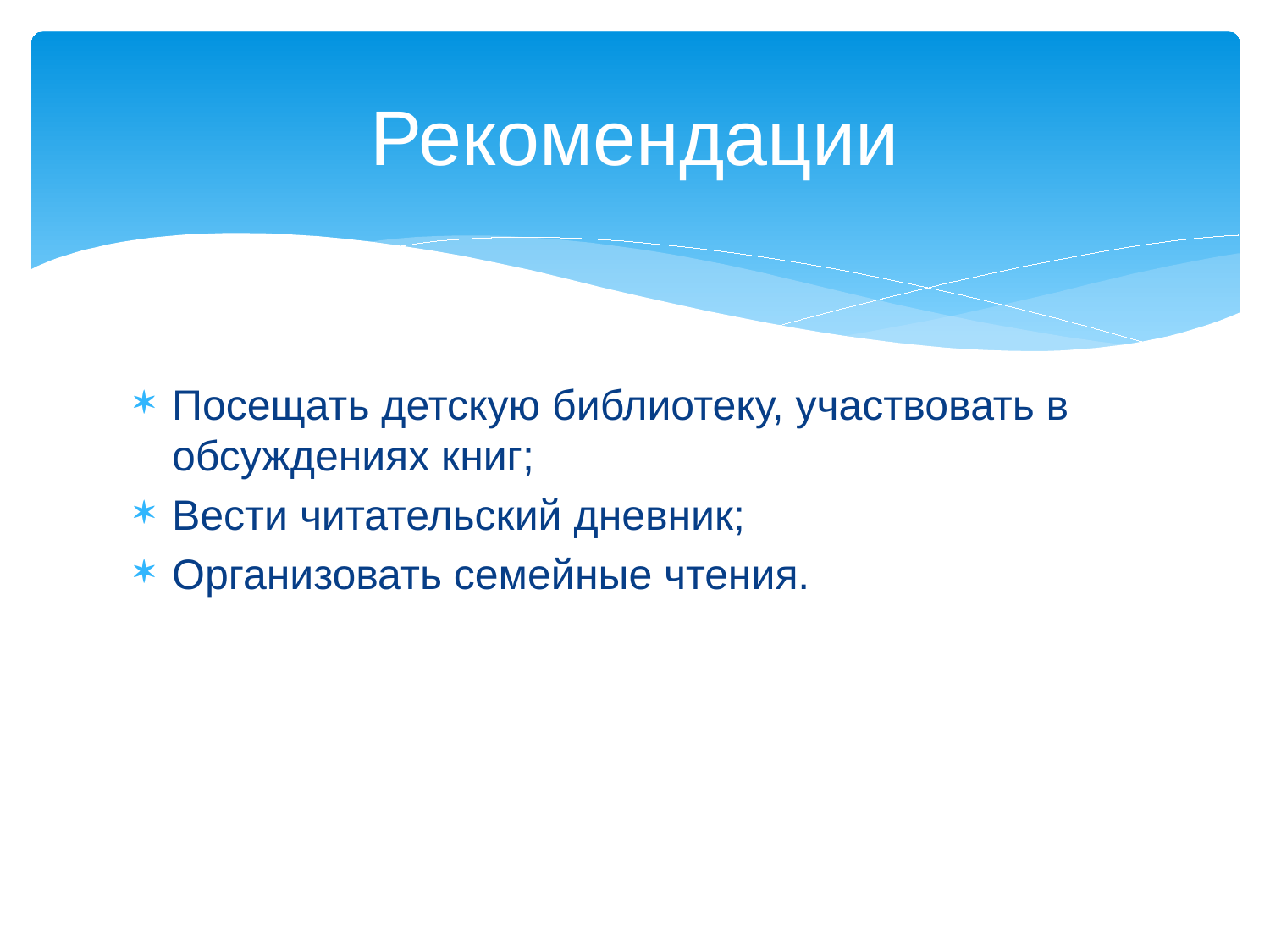

# Рекомендации
Посещать детскую библиотеку, участвовать в обсуждениях книг;
Вести читательский дневник;
Организовать семейные чтения.